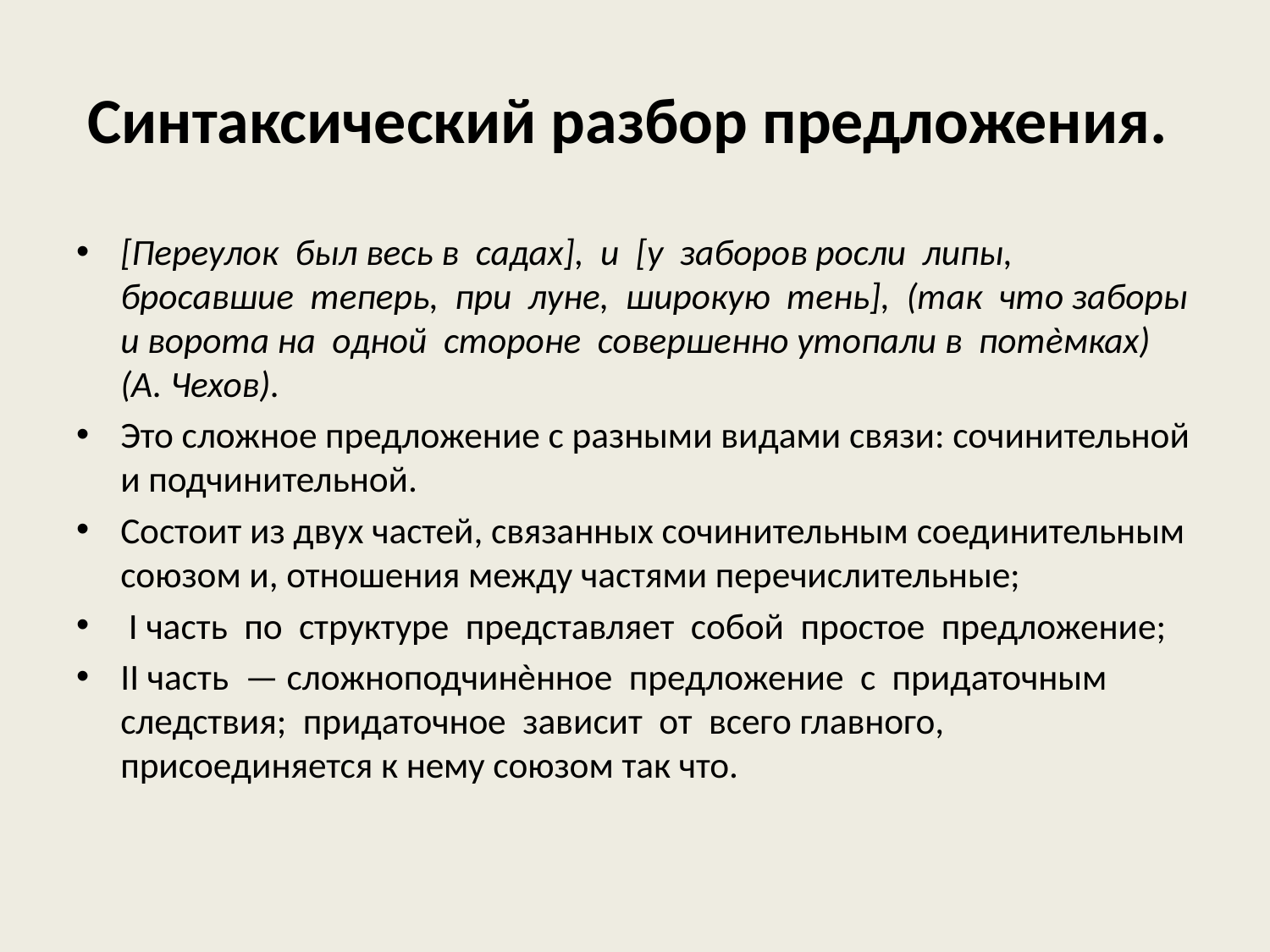

# Синтаксический разбор предложения.
[Переулок  был весь в  садах],  и  [у  заборов росли  липы,  бросавшие  теперь,  при  луне,  широкую  тень],  (так  что заборы и ворота на  одной  стороне  совершенно утопали в  потѐмках) (А. Чехов).
Это сложное предложение с разными видами связи: сочинительной и подчинительной.
Состоит из двух частей, связанных сочинительным соединительным союзом и, отношения между частями перечислительные;
 I часть  по  структуре  представляет  собой  простое  предложение;
II часть  — сложноподчинѐнное  предложение  с  придаточным  следствия;  придаточное  зависит  от  всего главного, присоединяется к нему союзом так что.